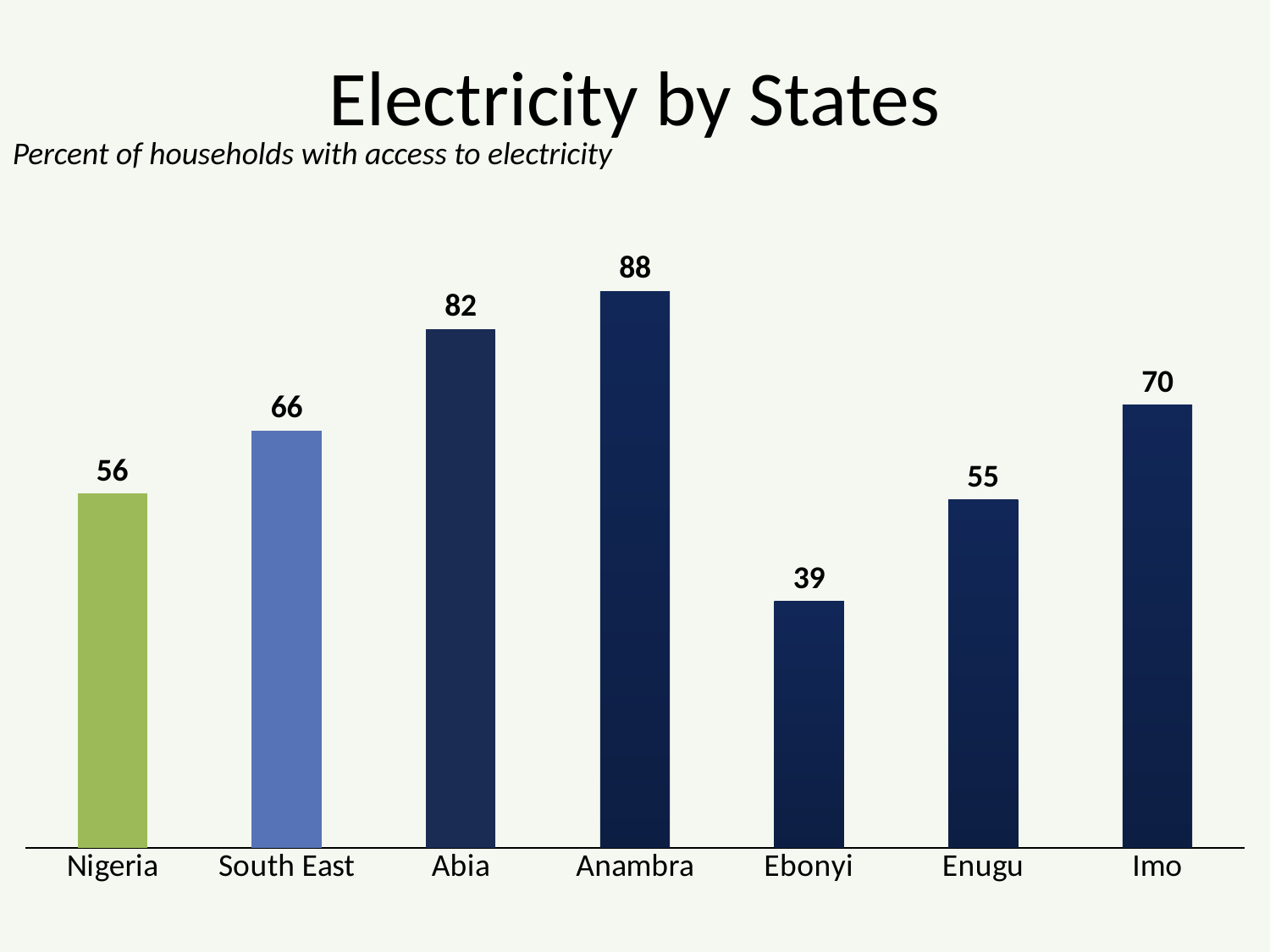

# Electricity by States
Percent of households with access to electricity

### Chart

| Category | Column1 |
|---|---|
| Nigeria | 56.0 |
| South East | 66.0 |
| Abia | 82.0 |
| Anambra | 88.0 |
| Ebonyi | 39.0 |
| Enugu | 55.0 |
| Imo | 70.0 |